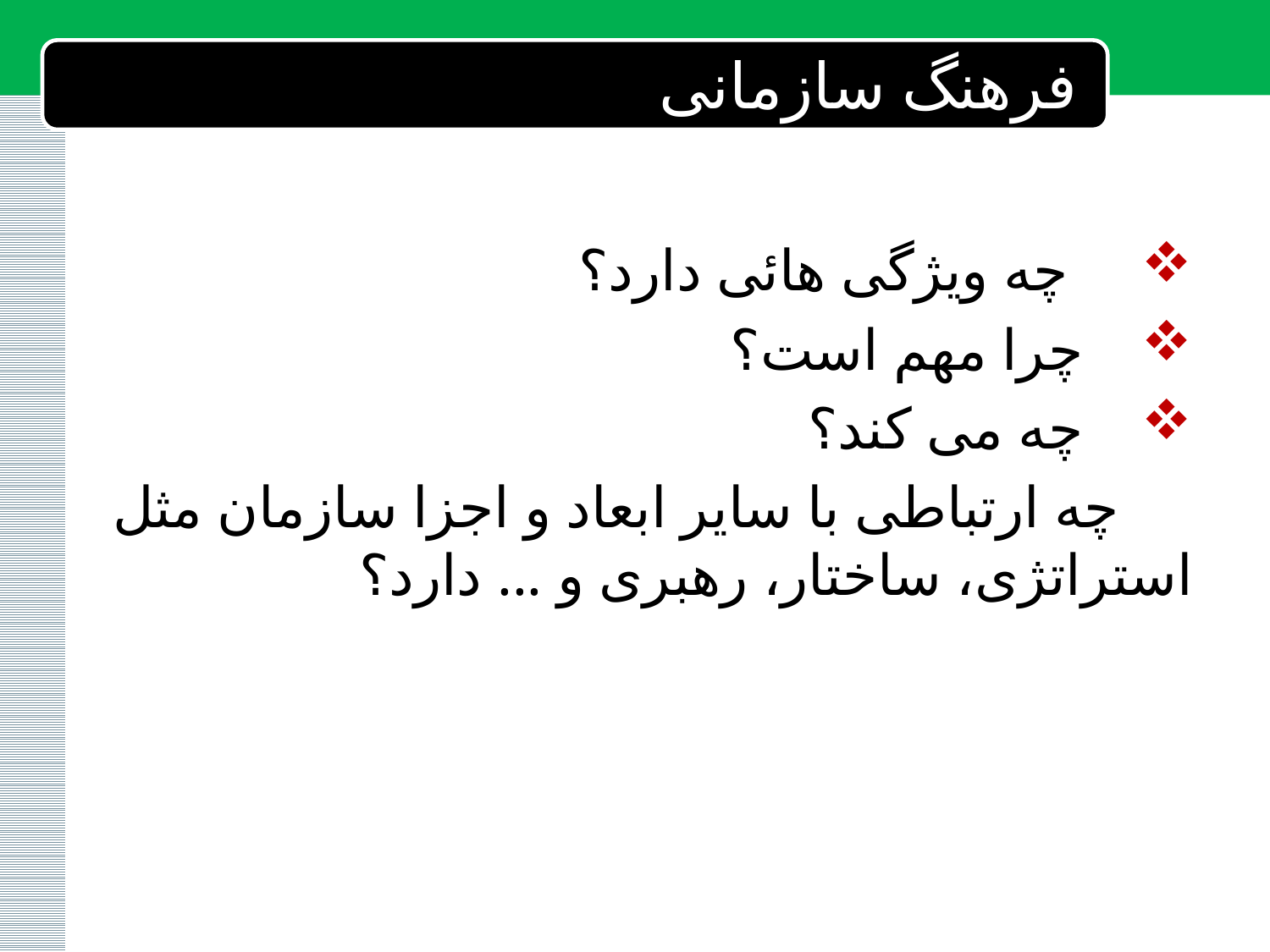

# فرهنگ سازمانی

     چه ویژگی هائی دارد؟
    چرا مهم است؟
    چه می کند؟
     چه ارتباطی با سایر ابعاد و اجزا سازمان مثل استراتژی، ساختار، رهبری و ... دارد؟